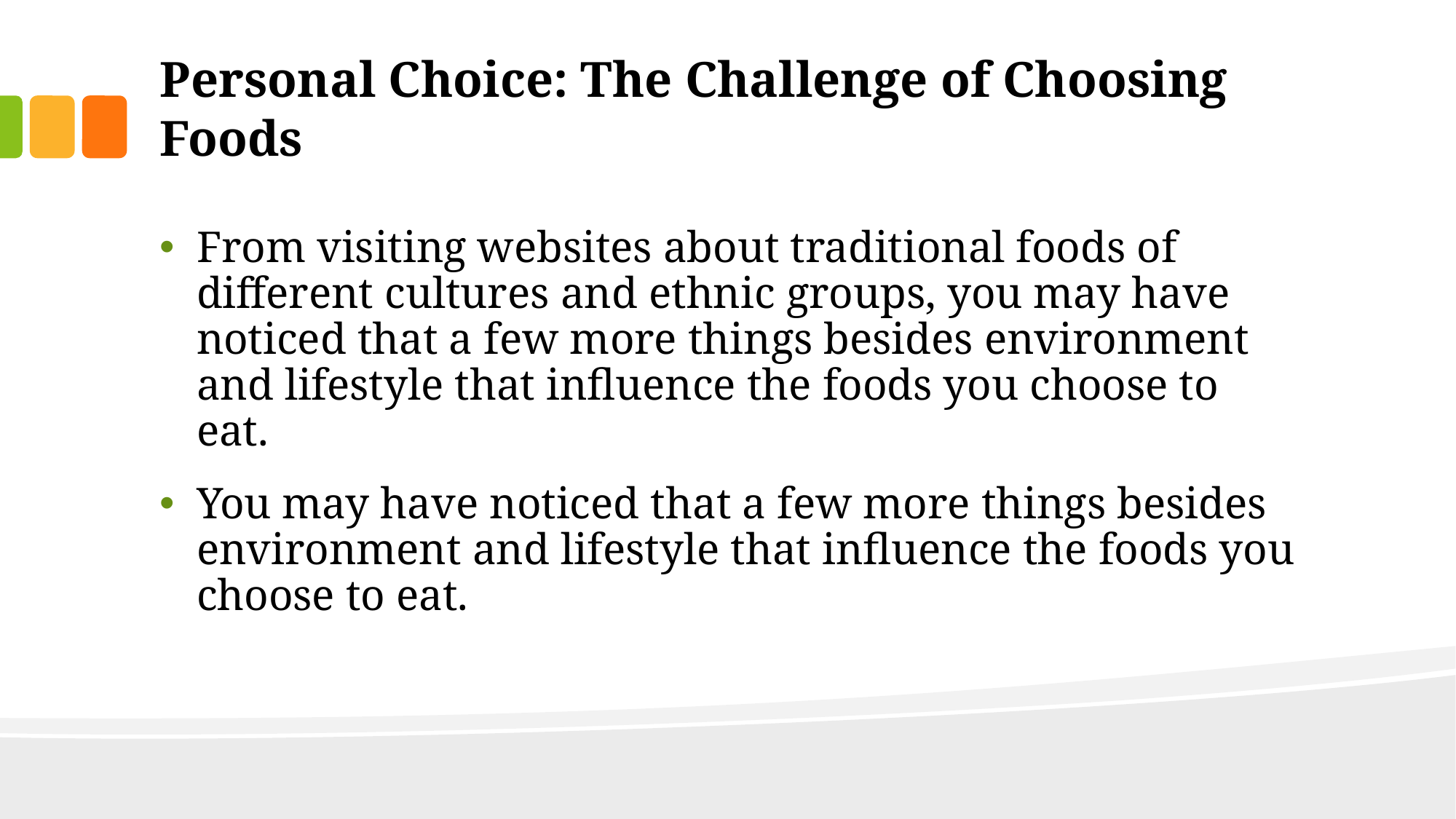

# Personal Choice: The Challenge of Choosing Foods
From visiting websites about traditional foods of different cultures and ethnic groups, you may have noticed that a few more things besides environment and lifestyle that influence the foods you choose to eat.
You may have noticed that a few more things besides environment and lifestyle that influence the foods you choose to eat.